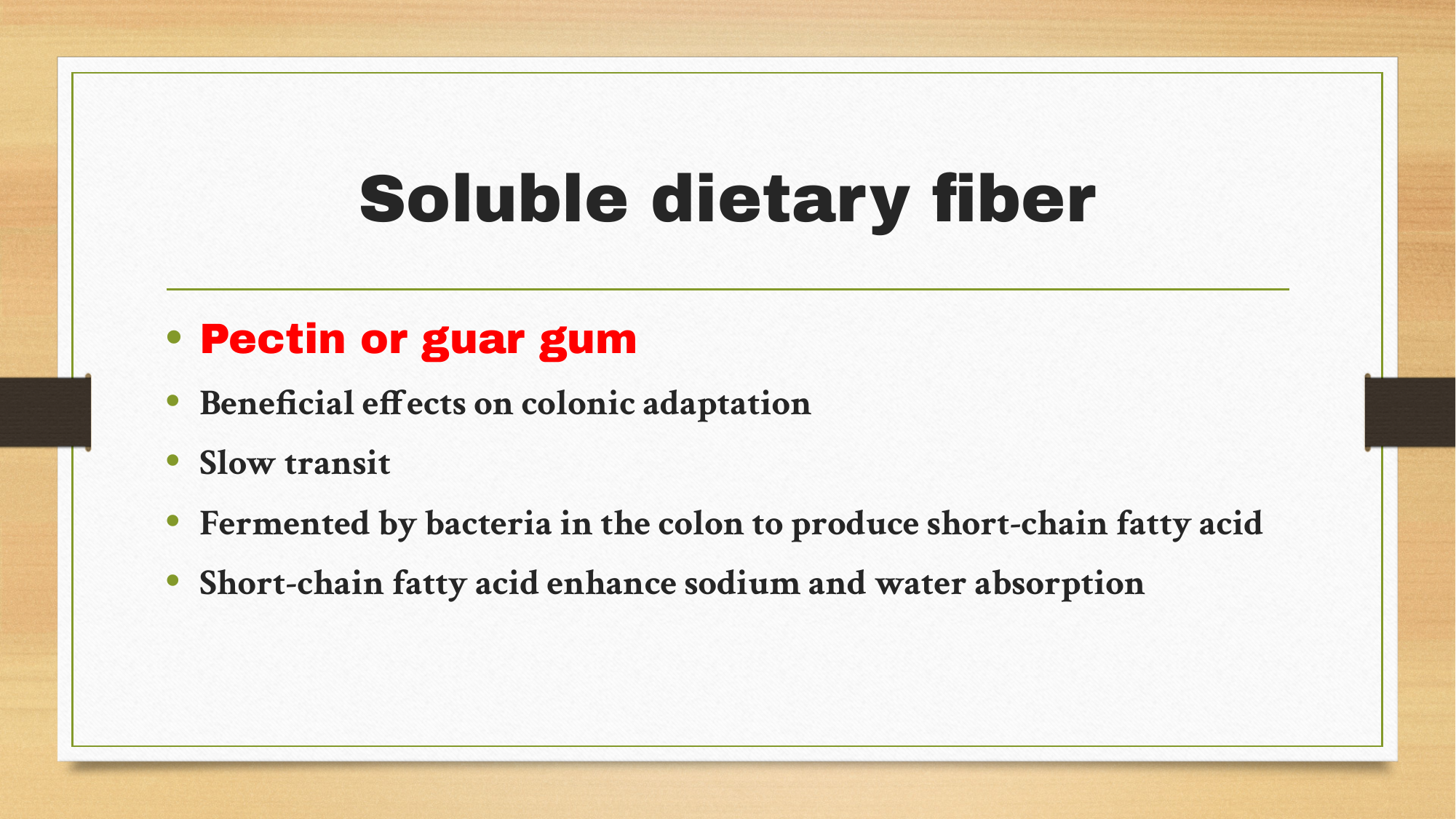

# Soluble dietary fiber
Pectin or guar gum
Beneficial effects on colonic adaptation
Slow transit
Fermented by bacteria in the colon to produce short-chain fatty acid
Short-chain fatty acid enhance sodium and water absorption